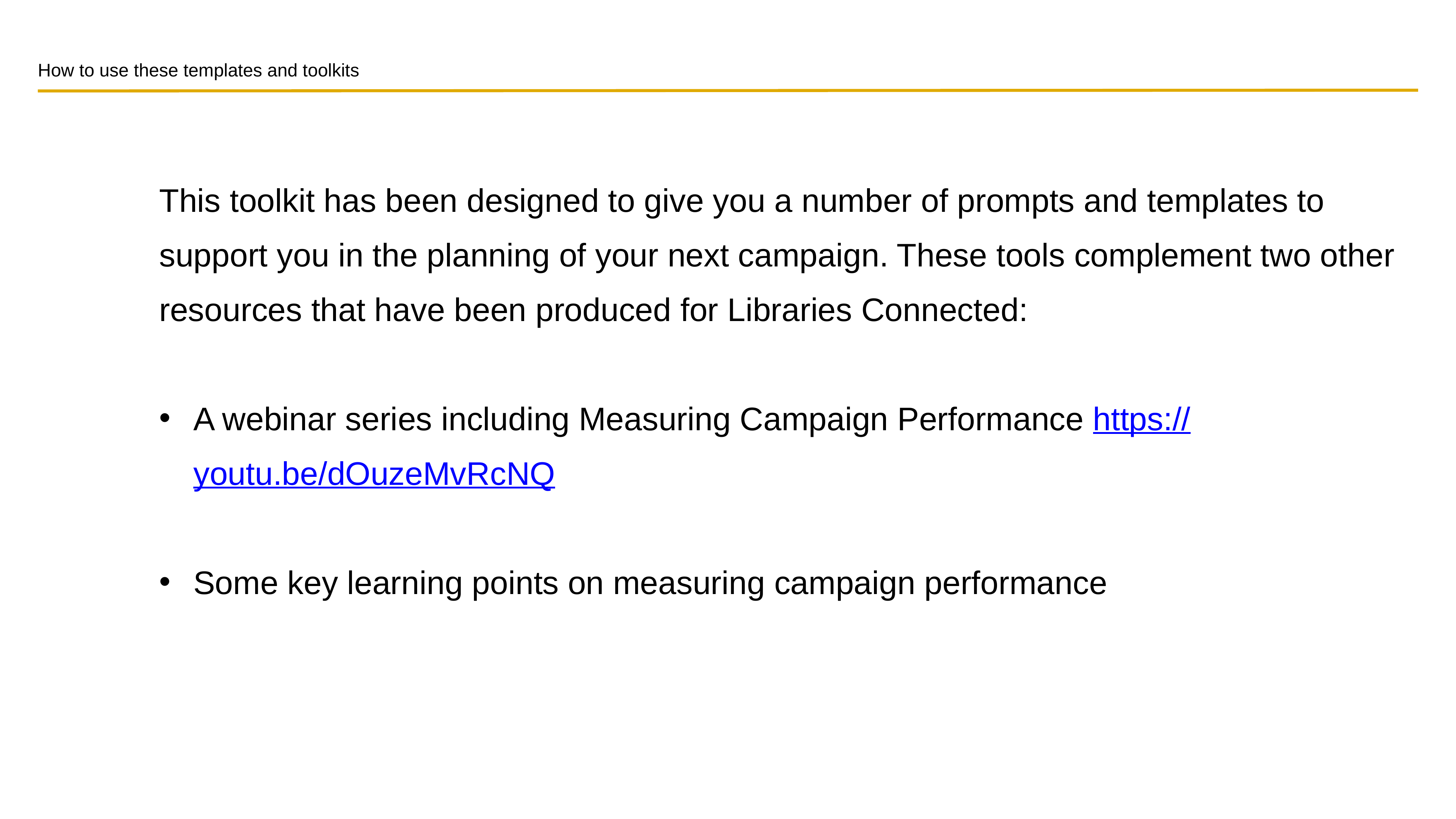

How to use these templates and toolkits
This toolkit has been designed to give you a number of prompts and templates to support you in the planning of your next campaign. These tools complement two other resources that have been produced for Libraries Connected:

A webinar series including Measuring Campaign Performance https://youtu.be/dOuzeMvRcNQ

Some key learning points on measuring campaign performance